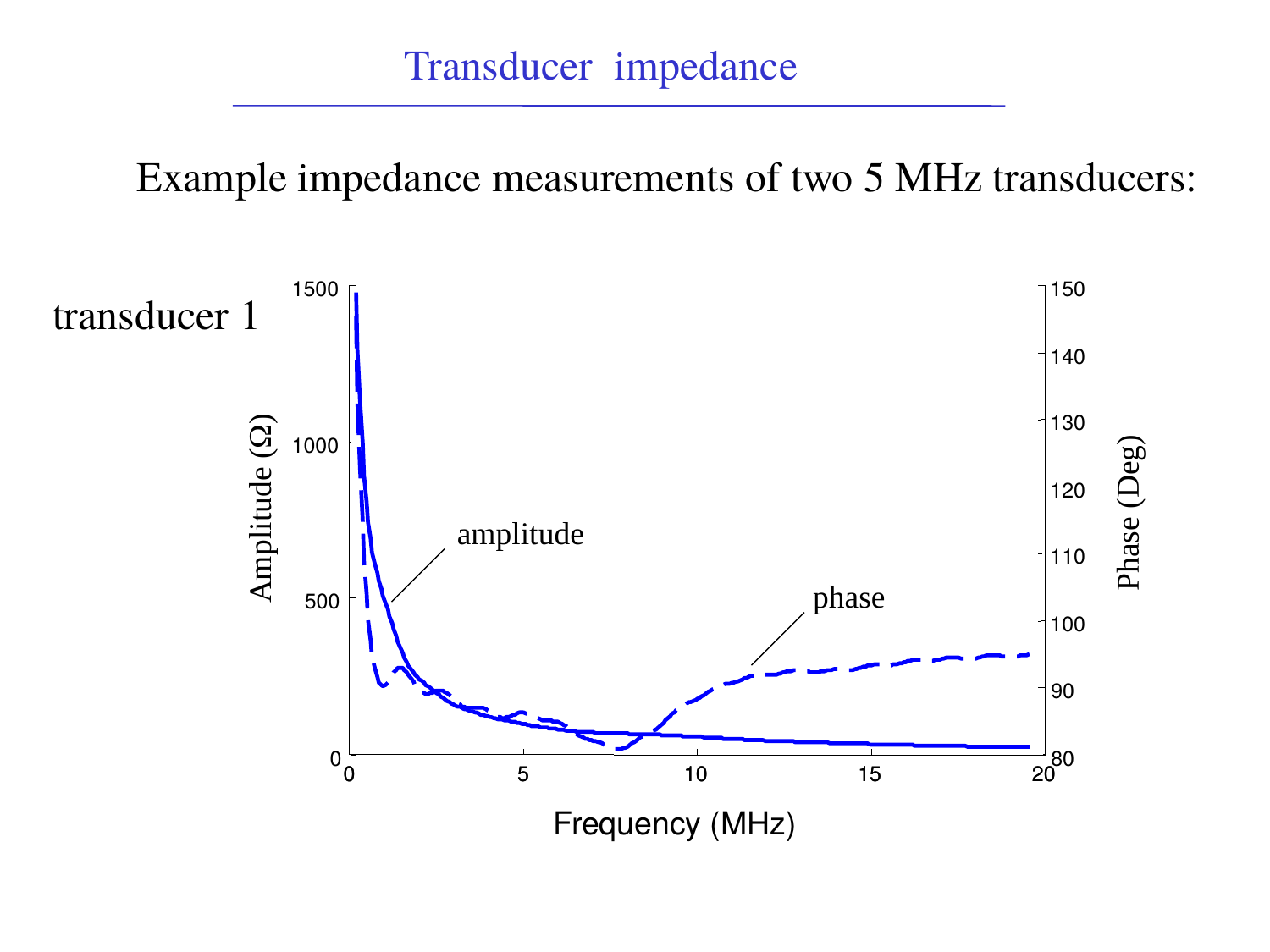

Transducer  impedance

Example impedance measurements of two 5 MHz transducers:

1500
150
transducer 1

140

130

1000

120
Amplitude (Ω)

Phase (Deg)
amplitude
110

phase
500

100

90

0
80

0
0
5
5
10
10
15
15
20
20
Frequency (MHz)